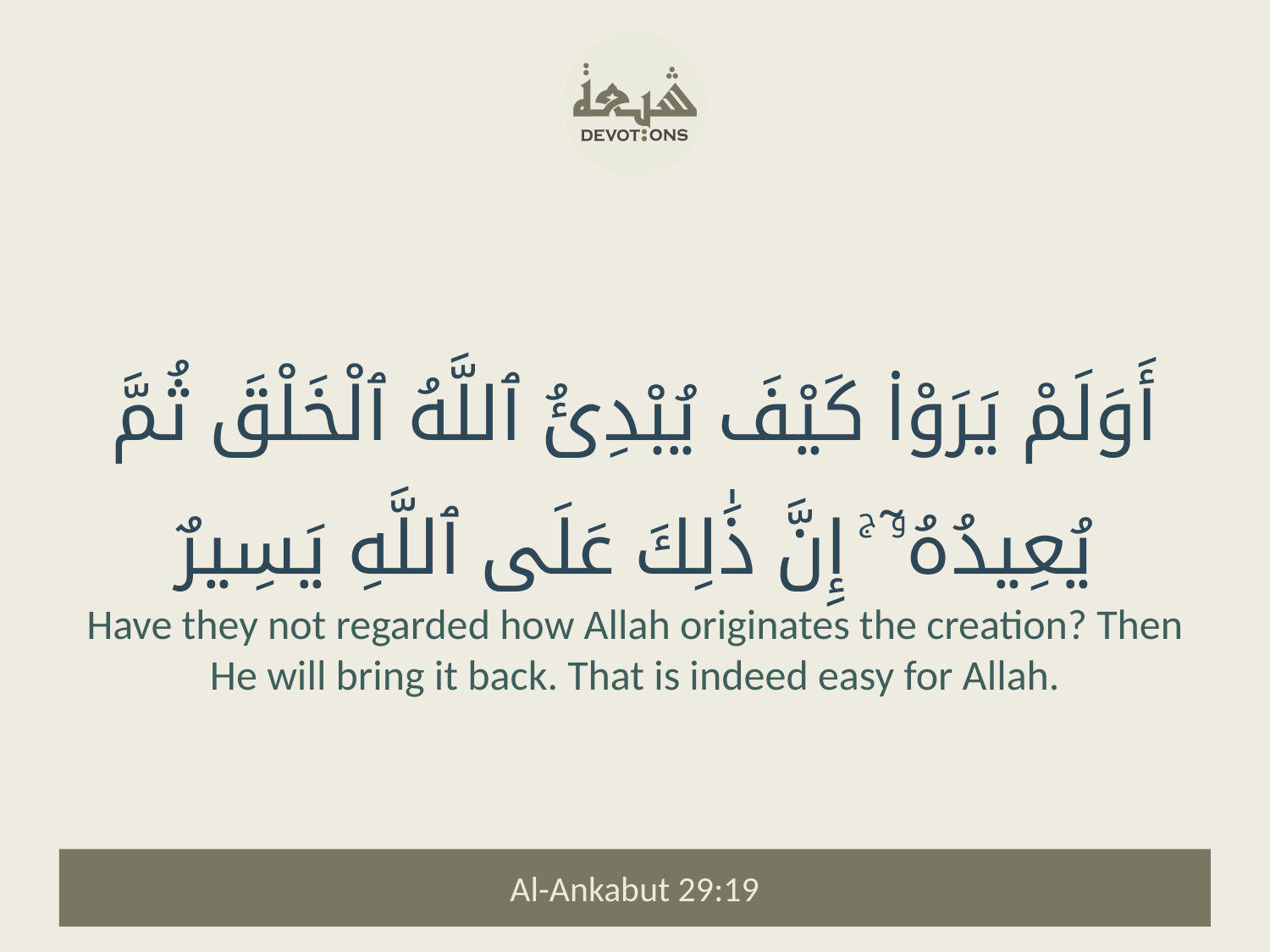

أَوَلَمْ يَرَوْا۟ كَيْفَ يُبْدِئُ ٱللَّهُ ٱلْخَلْقَ ثُمَّ يُعِيدُهُۥٓ ۚ إِنَّ ذَٰلِكَ عَلَى ٱللَّهِ يَسِيرٌ
Have they not regarded how Allah originates the creation? Then He will bring it back. That is indeed easy for Allah.
Al-Ankabut 29:19